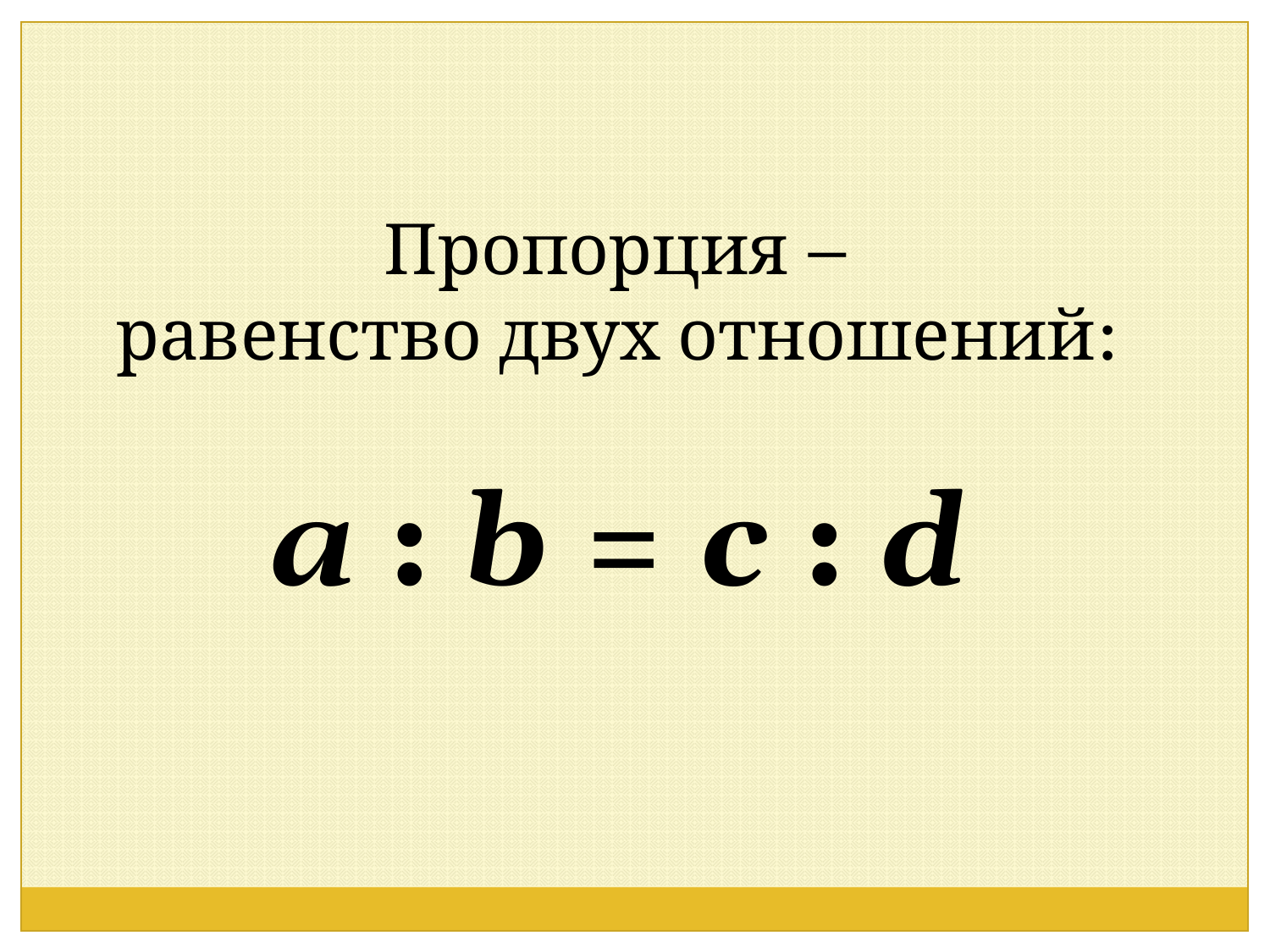

Пропорция –
 равенство двух отношений:

a : b = c : d